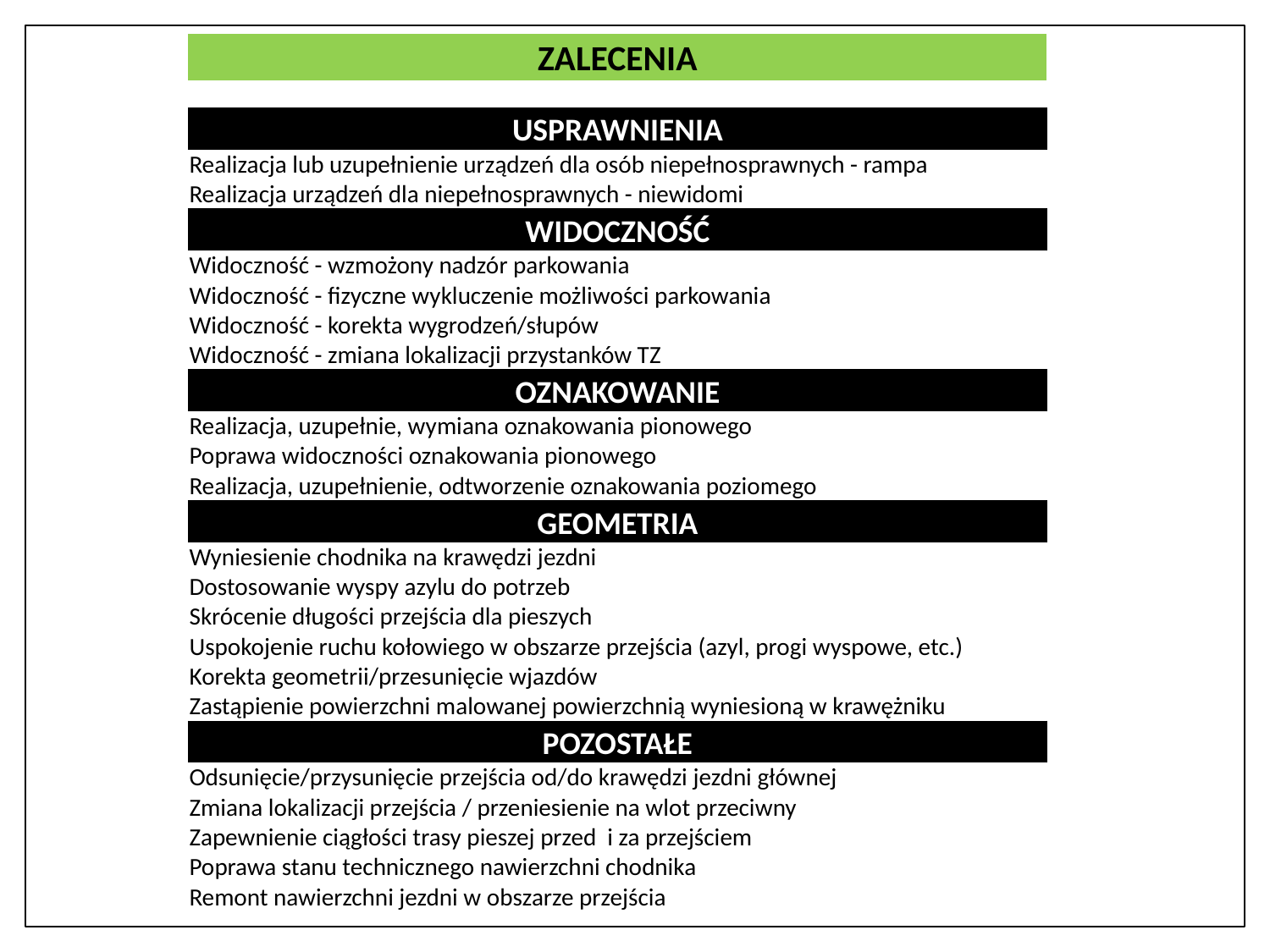

| ZALECENIA |
| --- |
|  |
| USPRAWNIENIA |
| Realizacja lub uzupełnienie urządzeń dla osób niepełnosprawnych - rampa |
| Realizacja urządzeń dla niepełnosprawnych - niewidomi |
| WIDOCZNOŚĆ |
| Widoczność - wzmożony nadzór parkowania |
| Widoczność - fizyczne wykluczenie możliwości parkowania |
| Widoczność - korekta wygrodzeń/słupów |
| Widoczność - zmiana lokalizacji przystanków TZ |
| OZNAKOWANIE |
| Realizacja, uzupełnie, wymiana oznakowania pionowego |
| Poprawa widoczności oznakowania pionowego |
| Realizacja, uzupełnienie, odtworzenie oznakowania poziomego |
| GEOMETRIA |
| Wyniesienie chodnika na krawędzi jezdni |
| Dostosowanie wyspy azylu do potrzeb |
| Skrócenie długości przejścia dla pieszych |
| Uspokojenie ruchu kołowiego w obszarze przejścia (azyl, progi wyspowe, etc.) |
| Korekta geometrii/przesunięcie wjazdów |
| Zastąpienie powierzchni malowanej powierzchnią wyniesioną w krawężniku |
| POZOSTAŁE |
| Odsunięcie/przysunięcie przejścia od/do krawędzi jezdni głównej |
| Zmiana lokalizacji przejścia / przeniesienie na wlot przeciwny |
| Zapewnienie ciągłości trasy pieszej przed i za przejściem |
| Poprawa stanu technicznego nawierzchni chodnika |
| Remont nawierzchni jezdni w obszarze przejścia |